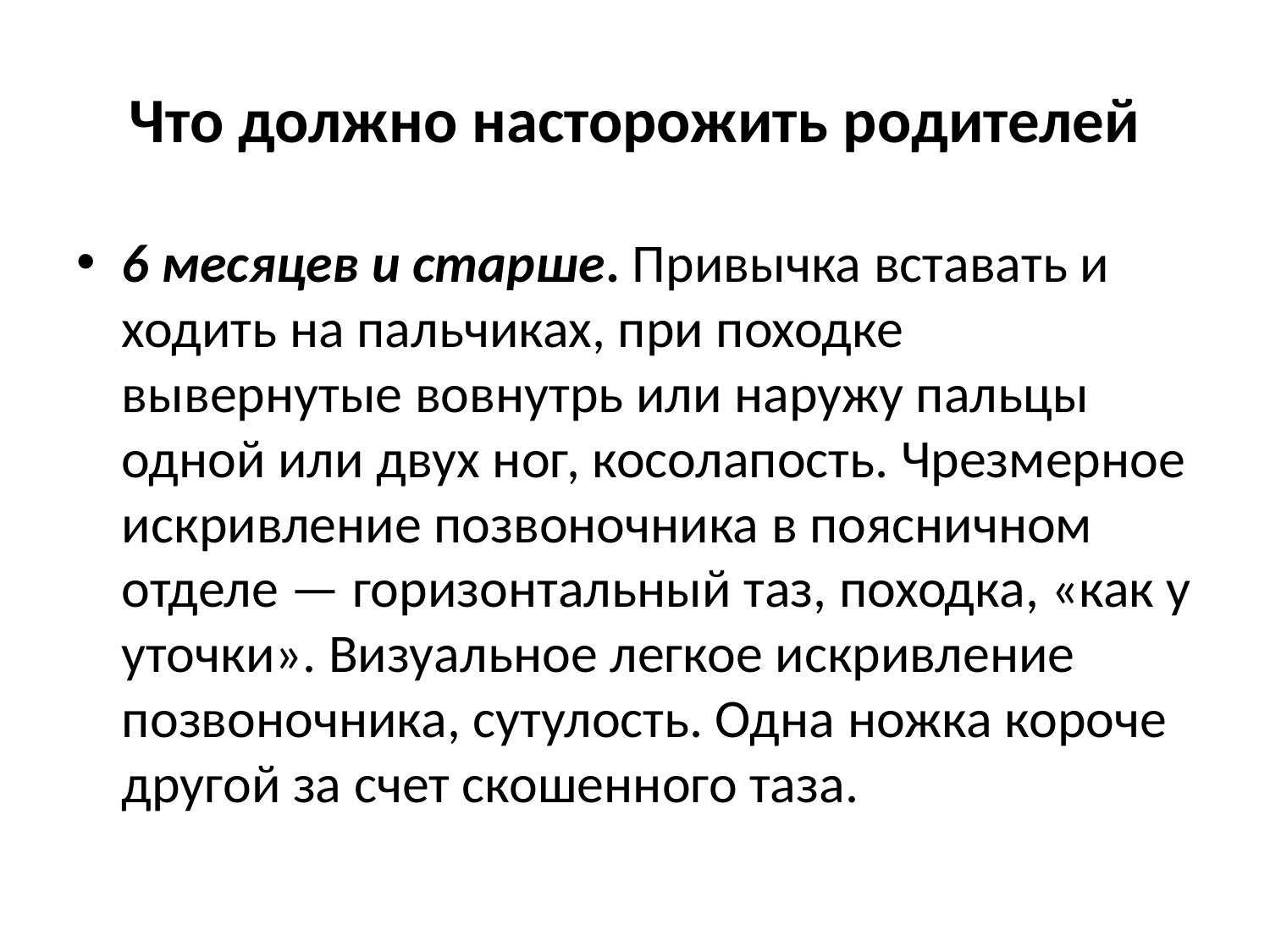

# Что должно насторожить родителей
6 месяцев и старше. Привычка вставать и ходить на пальчиках, при походке вывернутые вовнутрь или наружу пальцы одной или двух ног, косолапость. Чрезмерное искривление позвоночника в поясничном отделе — горизонтальный таз, походка, «как у уточки». Визуальное легкое искривление позвоночника, сутулость. Одна ножка короче другой за счет скошенного таза.